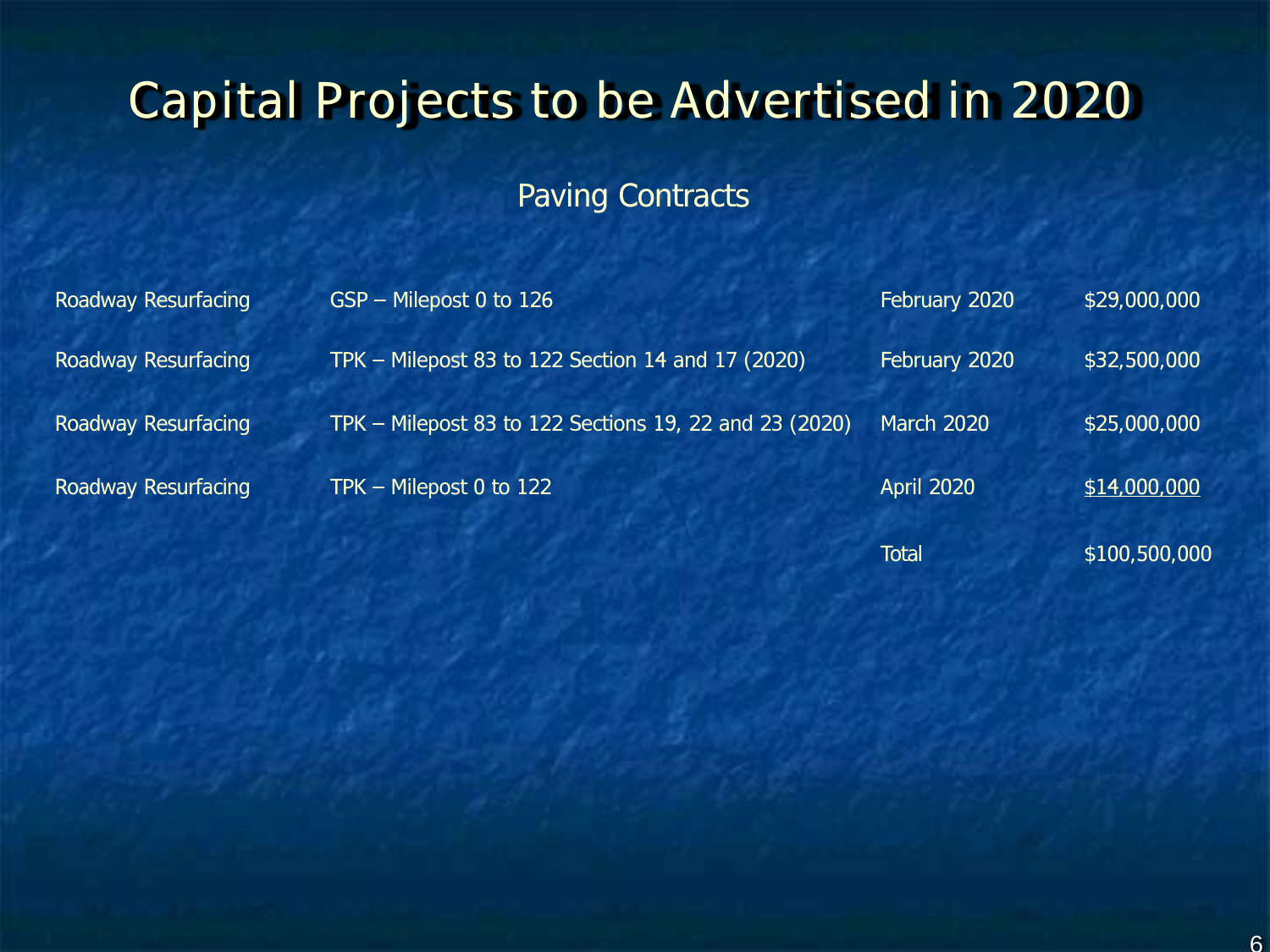

# Capital Projects to be Advertised in 2020
Paving Contracts
| Roadway Resurfacing | GSP – Milepost 0 to 126 | February 2020 | $29,000,000 |
| --- | --- | --- | --- |
| Roadway Resurfacing | TPK – Milepost 83 to 122 Section 14 and 17 (2020) | February 2020 | $32,500,000 |
| Roadway Resurfacing | TPK – Milepost 83 to 122 Sections 19, 22 and 23 (2020) | March 2020 | $25,000,000 |
| Roadway Resurfacing | TPK – Milepost 0 to 122 | April 2020 | $14,000,000 |
|  |  | Total | $100,500,000 |

6